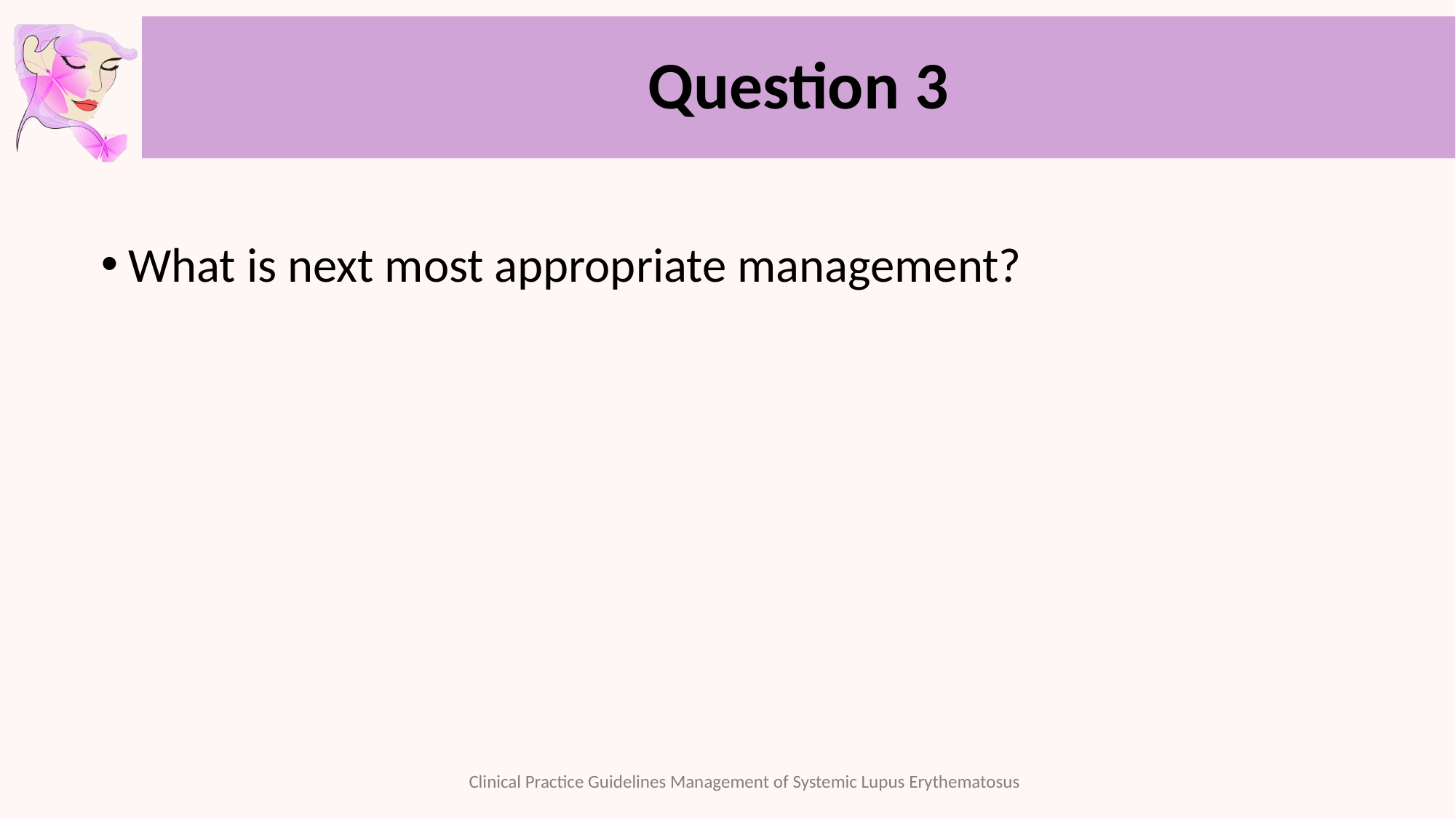

# Question 3
What is next most appropriate management?